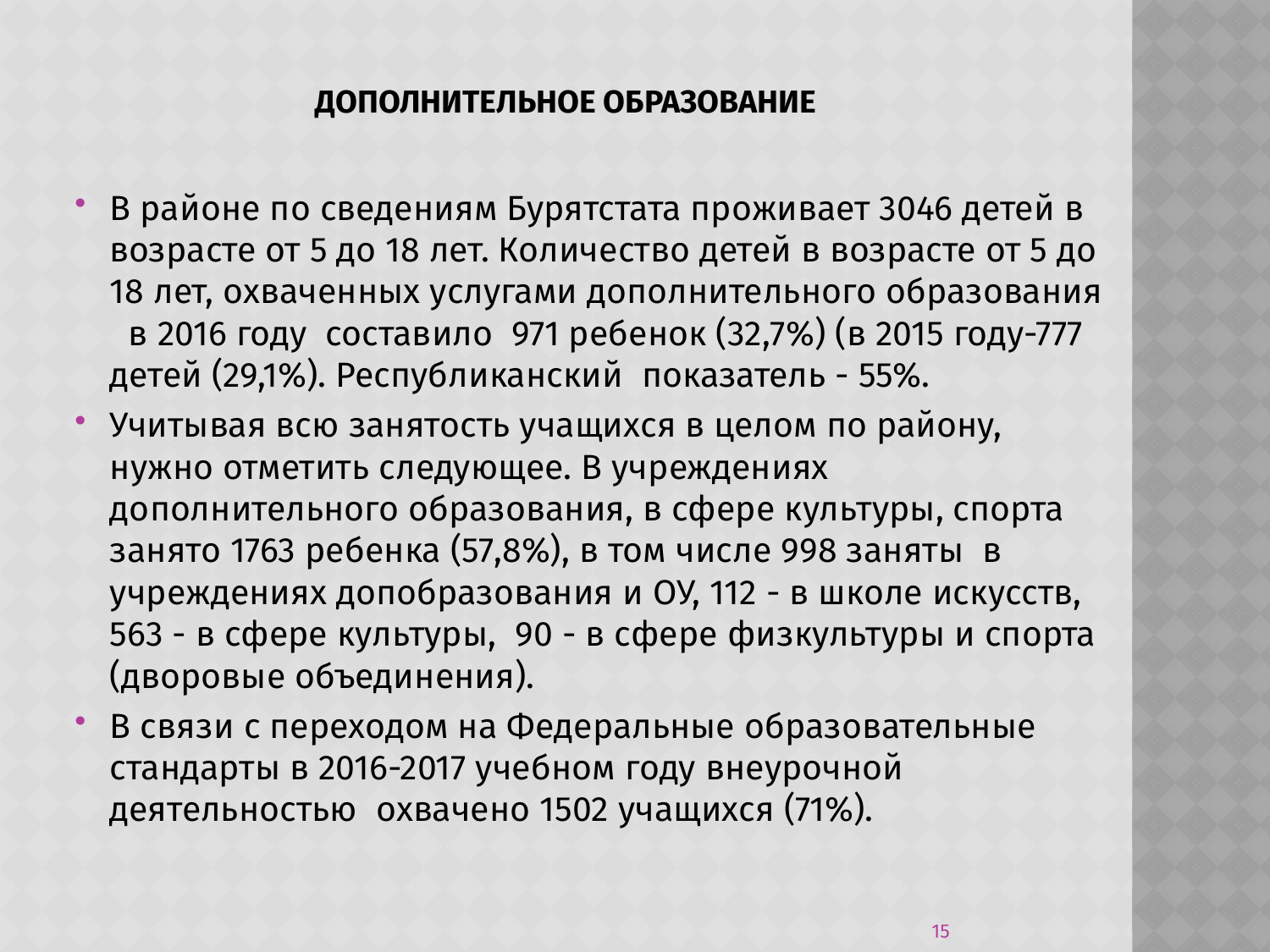

# Дополнительное образование

В районе по сведениям Бурятстата проживает 3046 детей в возрасте от 5 до 18 лет. Количество детей в возрасте от 5 до 18 лет, охваченных услугами дополнительного образования   в 2016 году  составило  971 ребенок (32,7%) (в 2015 году-777 детей (29,1%). Республиканский  показатель - 55%.
Учитывая всю занятость учащихся в целом по району, нужно отметить следующее. В учреждениях дополнительного образования, в сфере культуры, спорта занято 1763 ребенка (57,8%), в том числе 998 заняты  в учреждениях допобразования и ОУ, 112 - в школе искусств, 563 - в сфере культуры,  90 - в сфере физкультуры и спорта (дворовые объединения).
В связи с переходом на Федеральные образовательные стандарты в 2016-2017 учебном году внеурочной деятельностью  охвачено 1502 учащихся (71%).

15